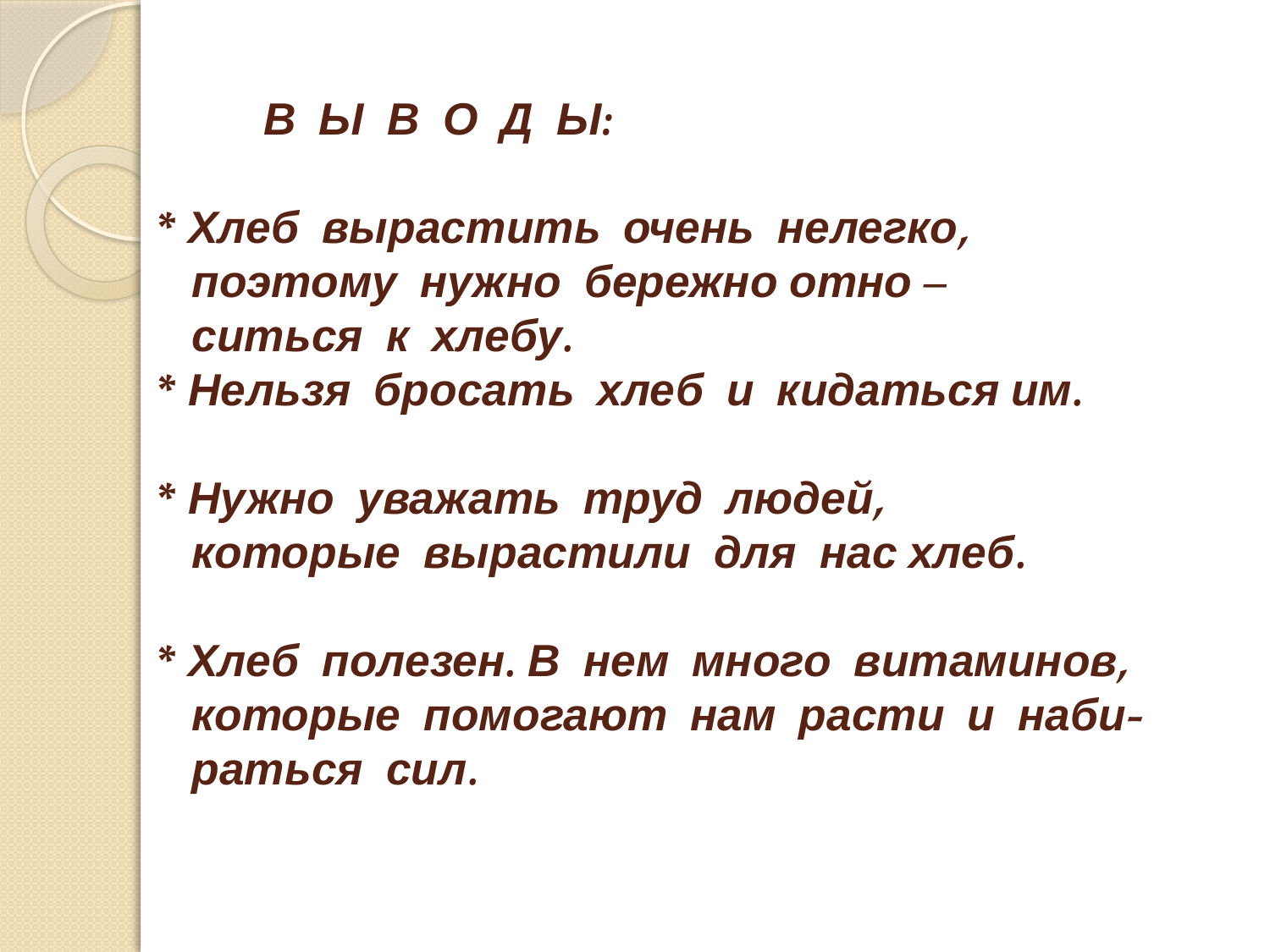

# В  Ы  В  О  Д  Ы: * Хлеб  вырастить  очень  нелегко, поэтому  нужно  бережно отно – ситься  к  хлебу. * Нельзя  бросать  хлеб  и  кидаться им. * Нужно  уважать  труд  людей, которые  вырастили  для  нас хлеб. * Хлеб  полезен. В  нем  много  витаминов, которые  помогают  нам  расти  и  наби- раться  сил.